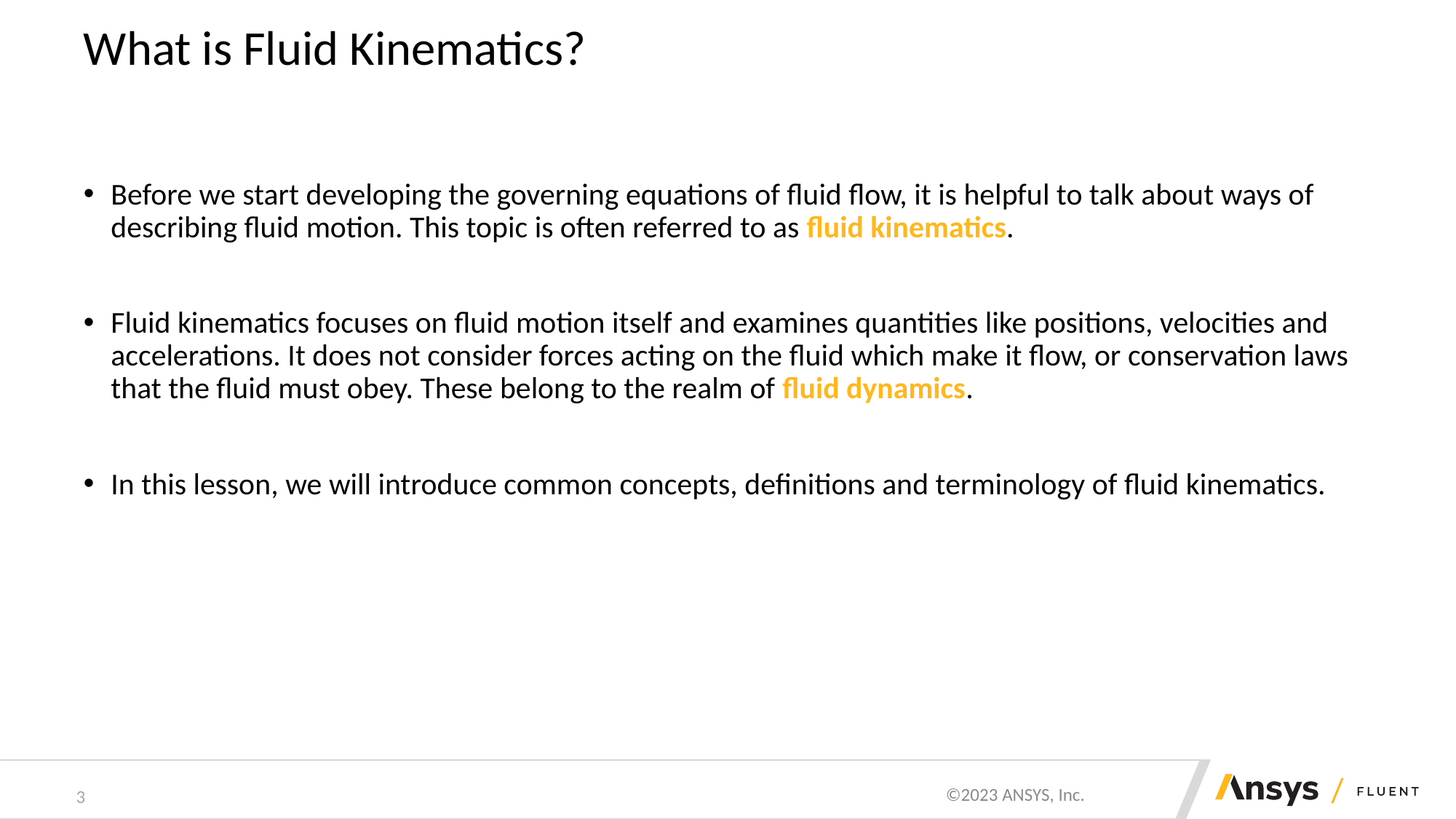

# What is Fluid Kinematics?
Before we start developing the governing equations of fluid flow, it is helpful to talk about ways of describing fluid motion. This topic is often referred to as fluid kinematics.

Fluid kinematics focuses on fluid motion itself and examines quantities like positions, velocities and accelerations. It does not consider forces acting on the fluid which make it flow, or conservation laws that the fluid must obey. These belong to the realm of fluid dynamics.

In this lesson, we will introduce common concepts, definitions and terminology of fluid kinematics.

3